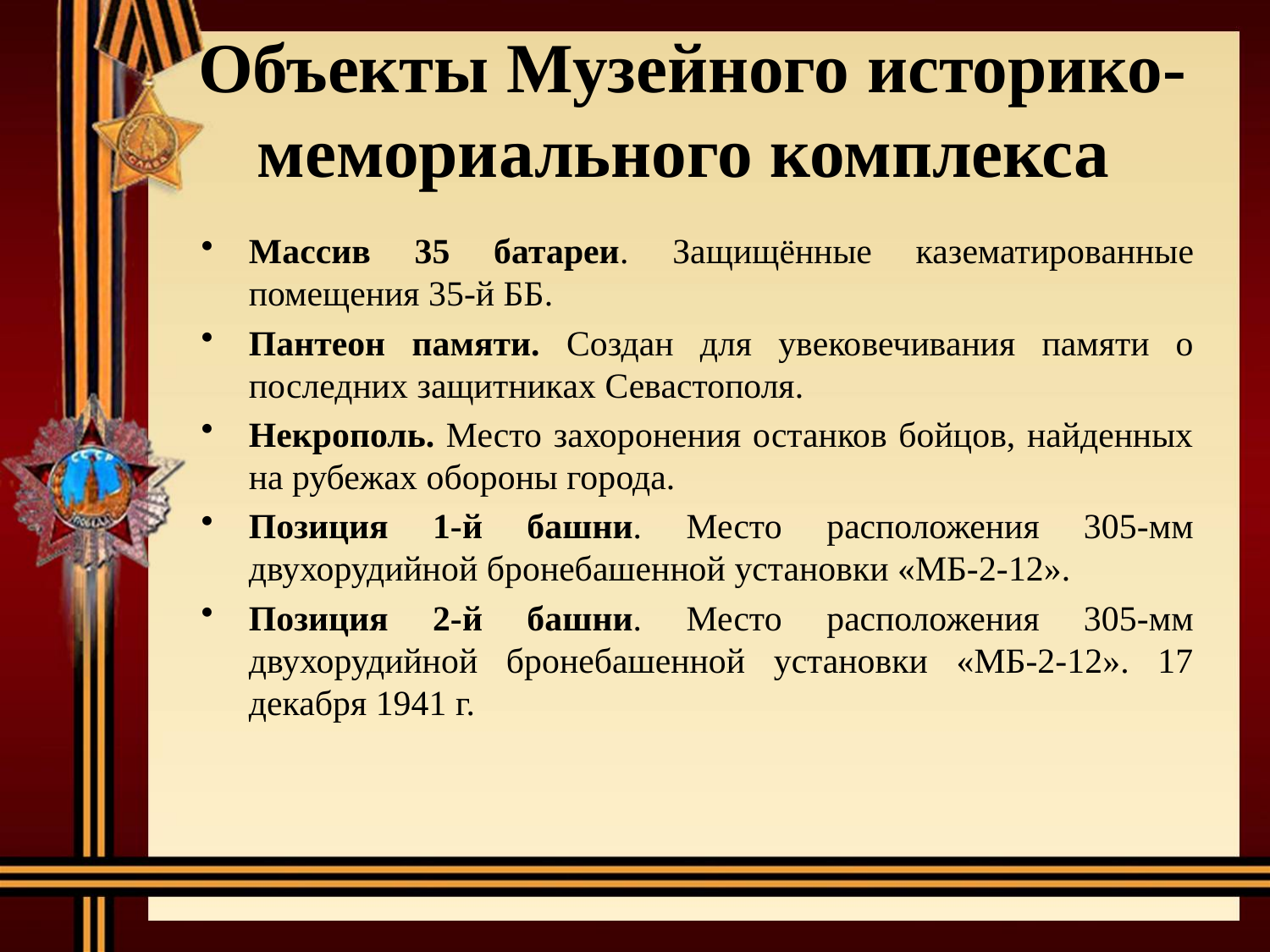

# Объекты Музейного историко-мемориального комплекса
Массив 35 батареи. Защищённые казематированные помещения 35-й ББ.
Пантеон памяти. Создан для увековечивания памяти о последних защитниках Севастополя.
Некрополь. Место захоронения останков бойцов, найденных на рубежах обороны города.
Позиция 1-й башни. Место расположения 305-мм двухорудийной бронебашенной установки «МБ-2-12».
Позиция 2-й башни. Место расположения 305-мм двухорудийной бронебашенной установки «МБ-2-12». 17 декабря 1941 г.